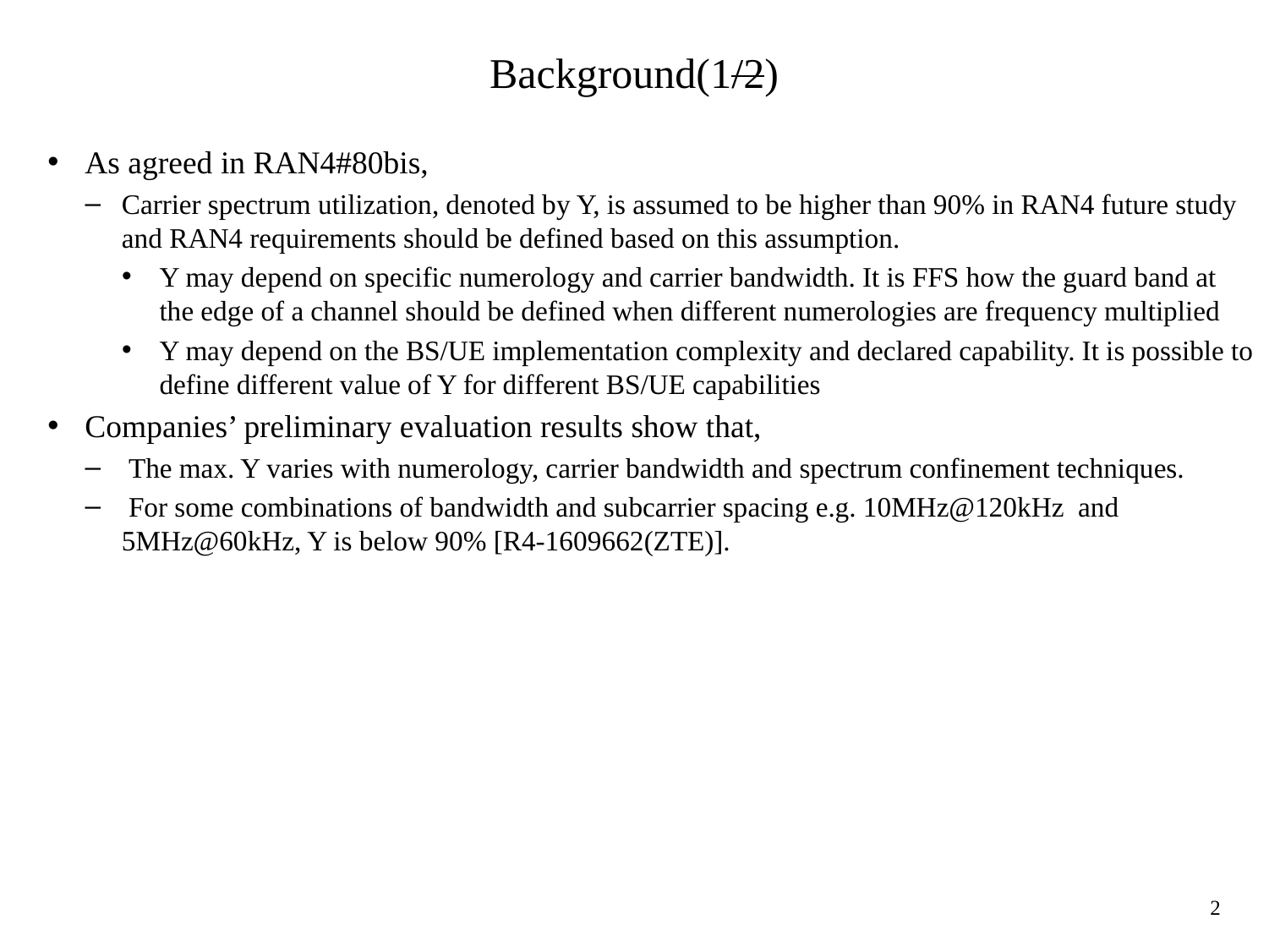

# Background(1/2)
As agreed in RAN4#80bis,
Carrier spectrum utilization, denoted by Y, is assumed to be higher than 90% in RAN4 future study and RAN4 requirements should be defined based on this assumption.
Y may depend on specific numerology and carrier bandwidth. It is FFS how the guard band at the edge of a channel should be defined when different numerologies are frequency multiplied
Y may depend on the BS/UE implementation complexity and declared capability. It is possible to define different value of Y for different BS/UE capabilities
Companies’ preliminary evaluation results show that,
 The max. Y varies with numerology, carrier bandwidth and spectrum confinement techniques.
 For some combinations of bandwidth and subcarrier spacing e.g. 10MHz@120kHz  and  5MHz@60kHz, Y is below 90% [R4-1609662(ZTE)].

2